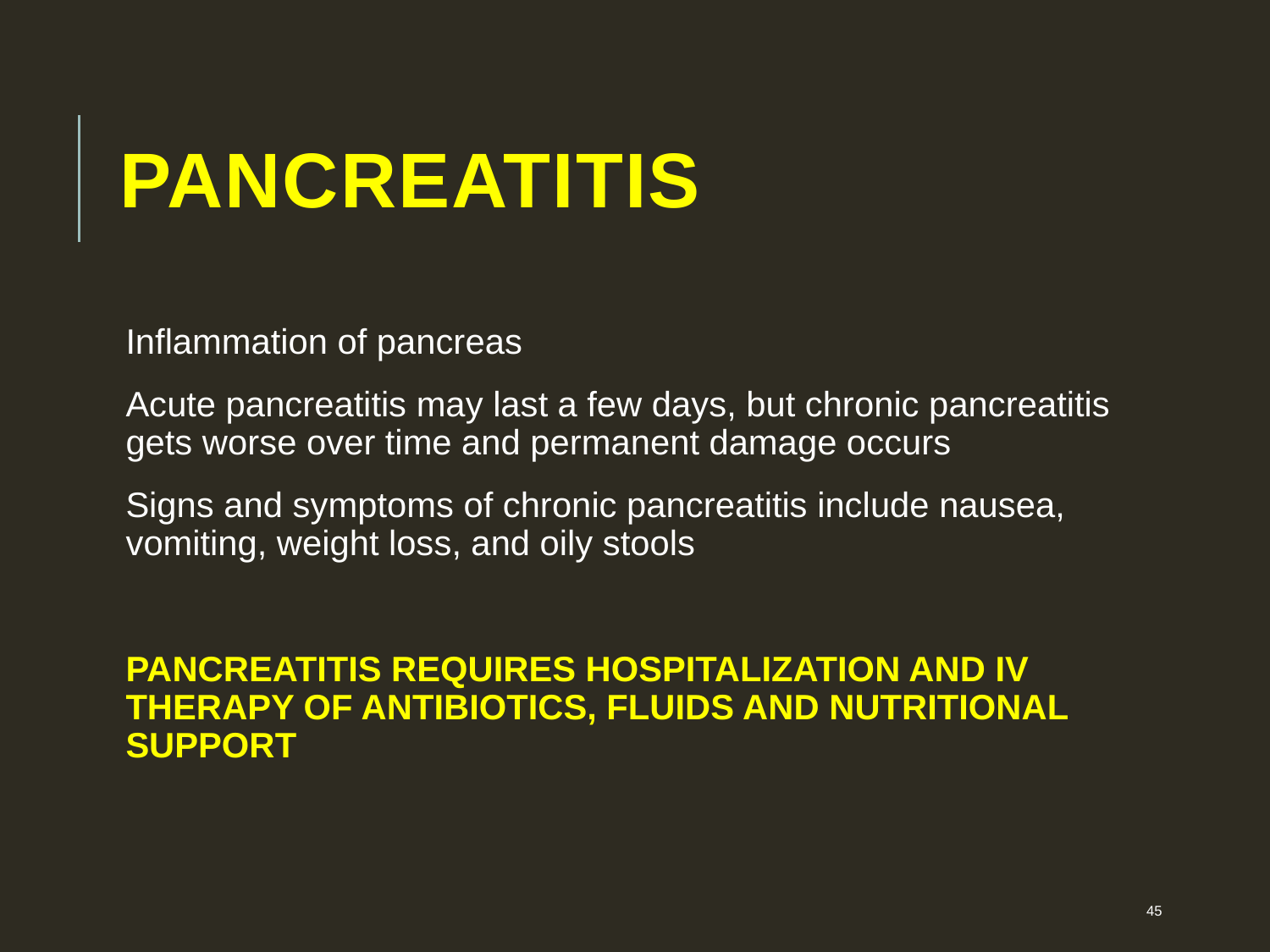

# Pancreatitis
Inflammation of pancreas
Acute pancreatitis may last a few days, but chronic pancreatitis gets worse over time and permanent damage occurs
Signs and symptoms of chronic pancreatitis include nausea, vomiting, weight loss, and oily stools

PANCREATITIS REQUIRES HOSPITALIZATION AND IV THERAPY OF ANTIBIOTICS, FLUIDS AND NUTRITIONAL SUPPORT
 45